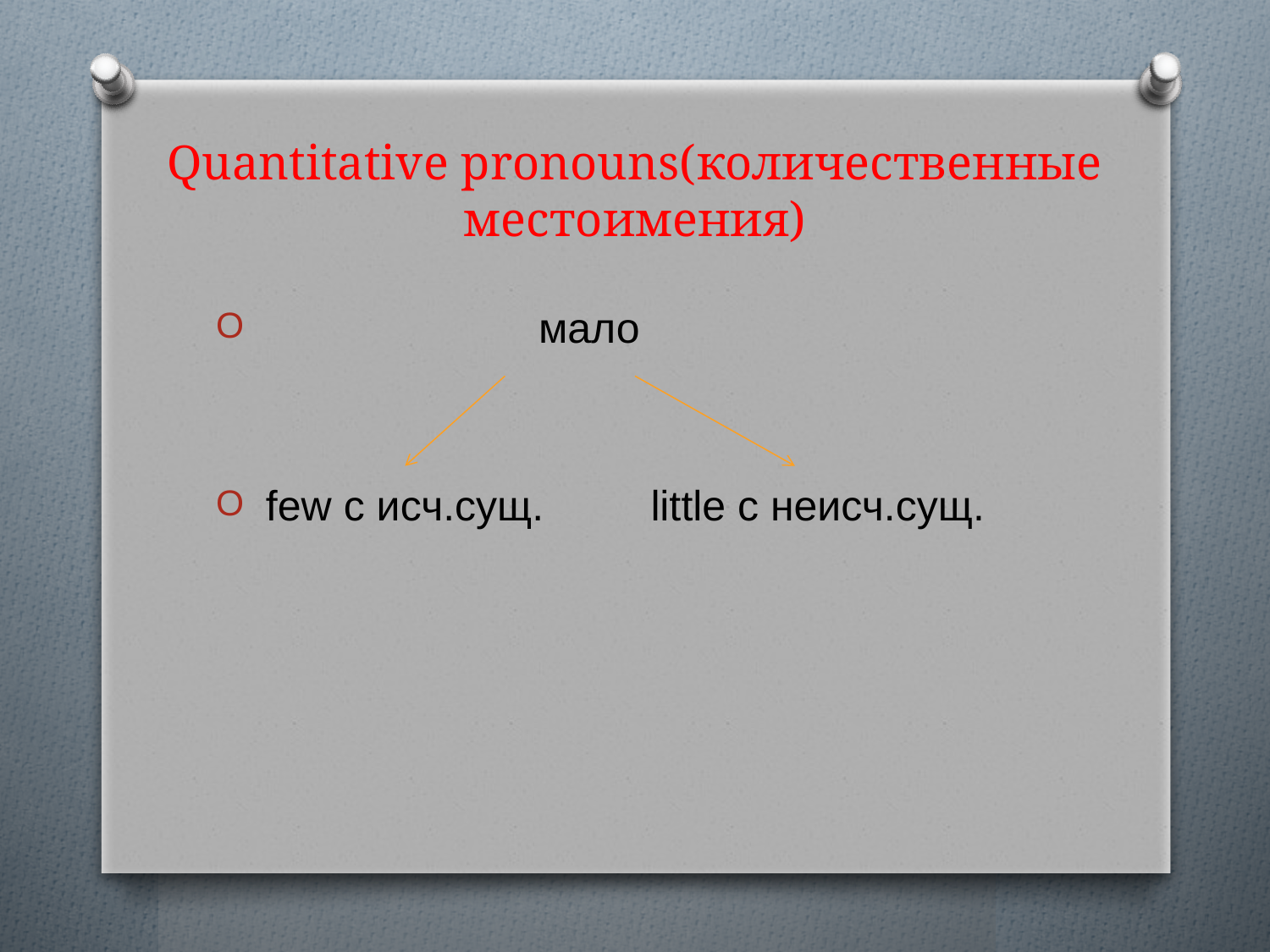

# Quantitative pronouns(количественные местоимения)
                        мало

 few с исч.сущ.         little c неисч.сущ.